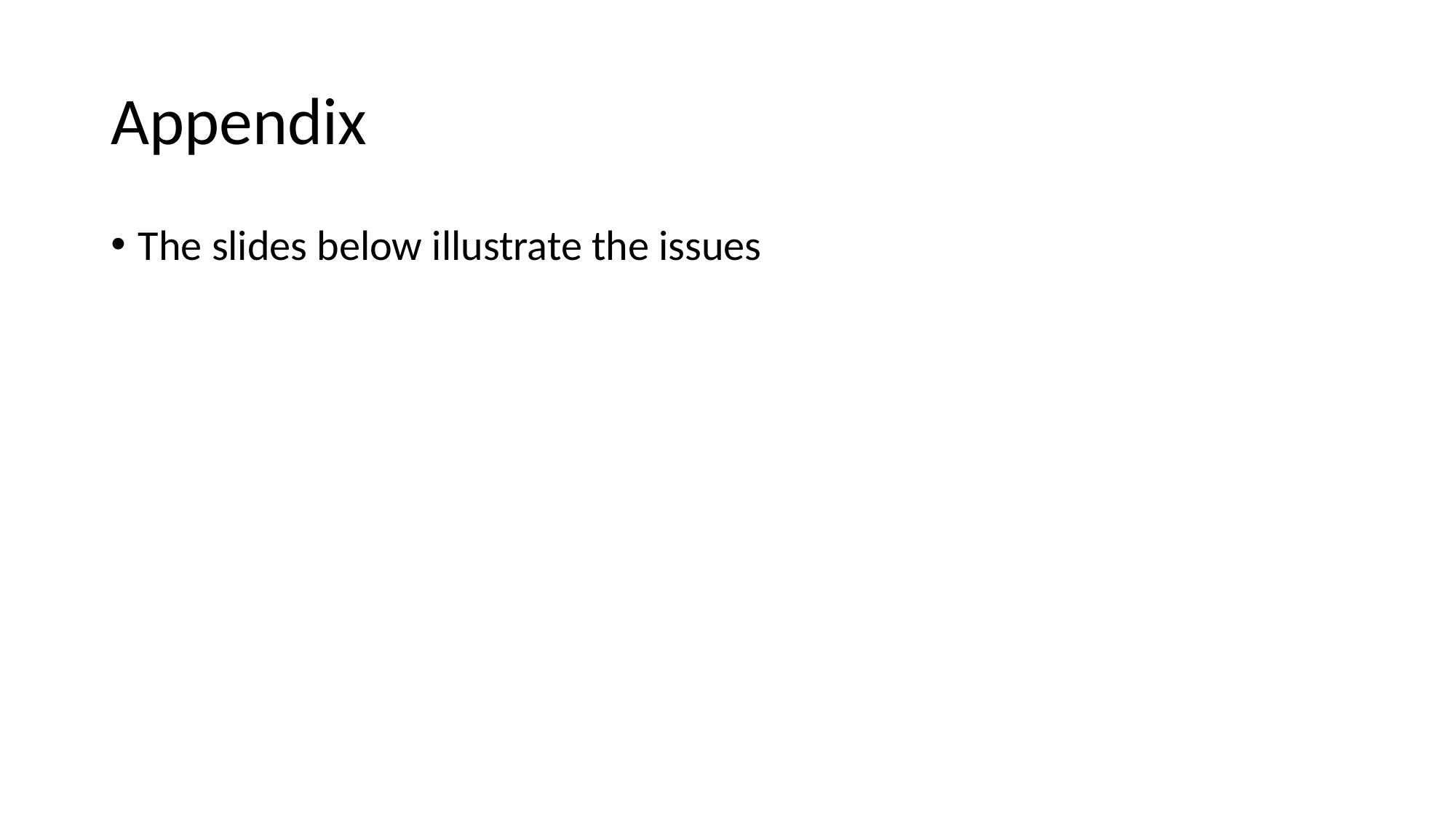

# Appendix
The slides below illustrate the issues